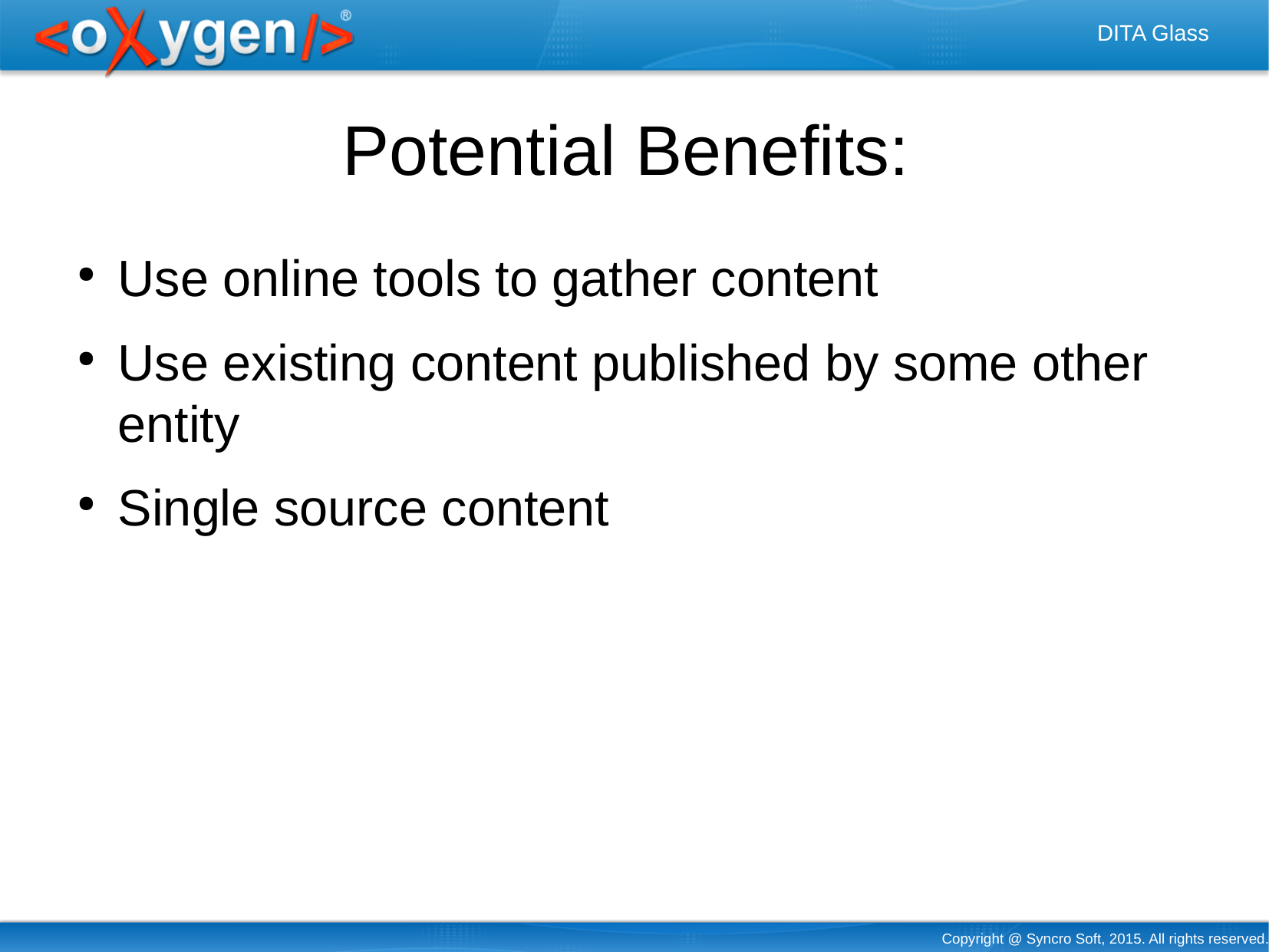

Potential Benefits:
Use online tools to gather content
Use existing content published by some other entity
Single source content